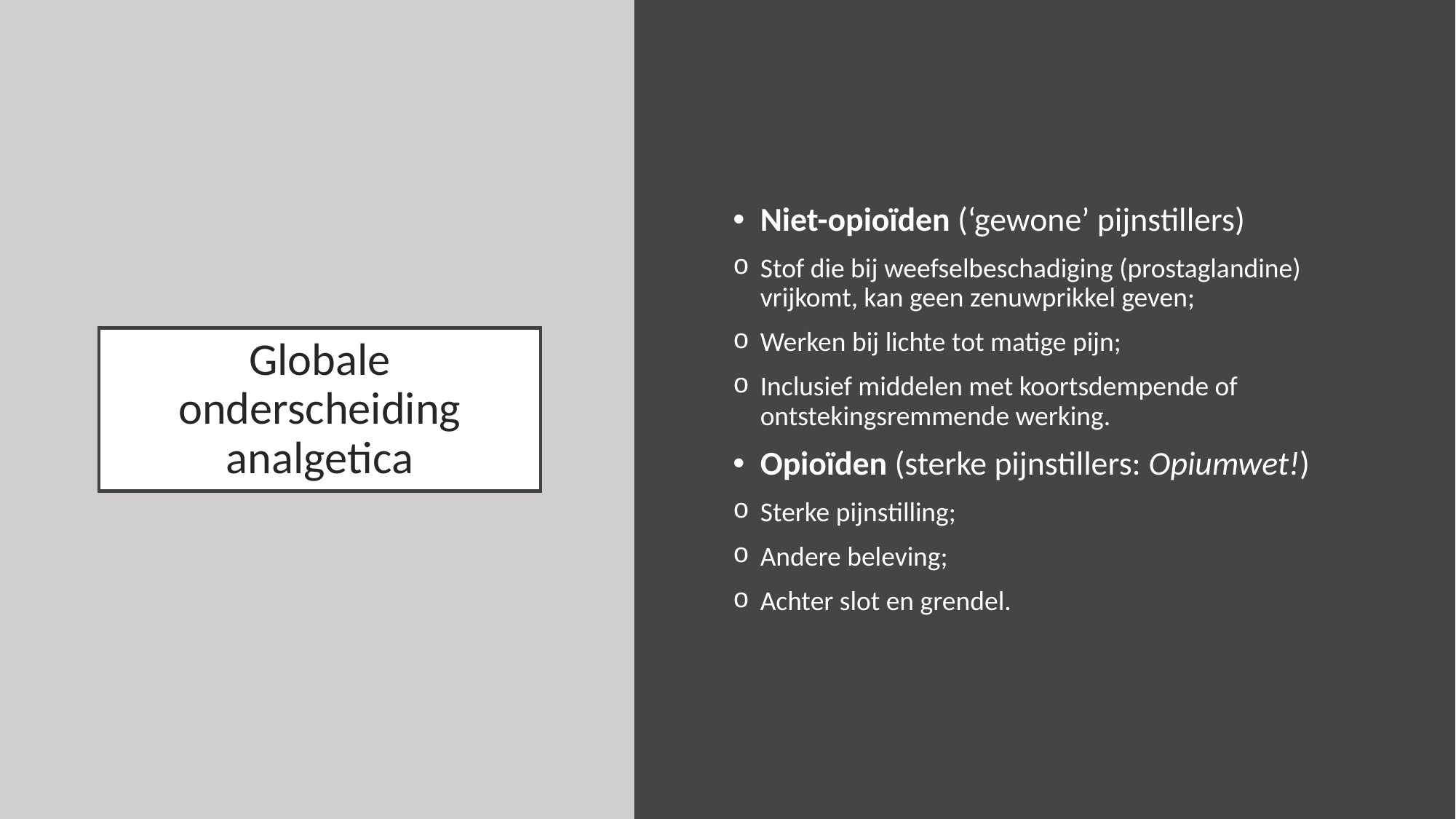

Niet-opioïden (‘gewone’ pijnstillers)
Stof die bij weefselbeschadiging (prostaglandine) vrijkomt, kan geen zenuwprikkel geven;
Werken bij lichte tot matige pijn;
Inclusief middelen met koortsdempende of ontstekingsremmende werking.
Opioïden (sterke pijnstillers: Opiumwet!)
Sterke pijnstilling;
Andere beleving;
Achter slot en grendel.
# Globale onderscheiding analgetica